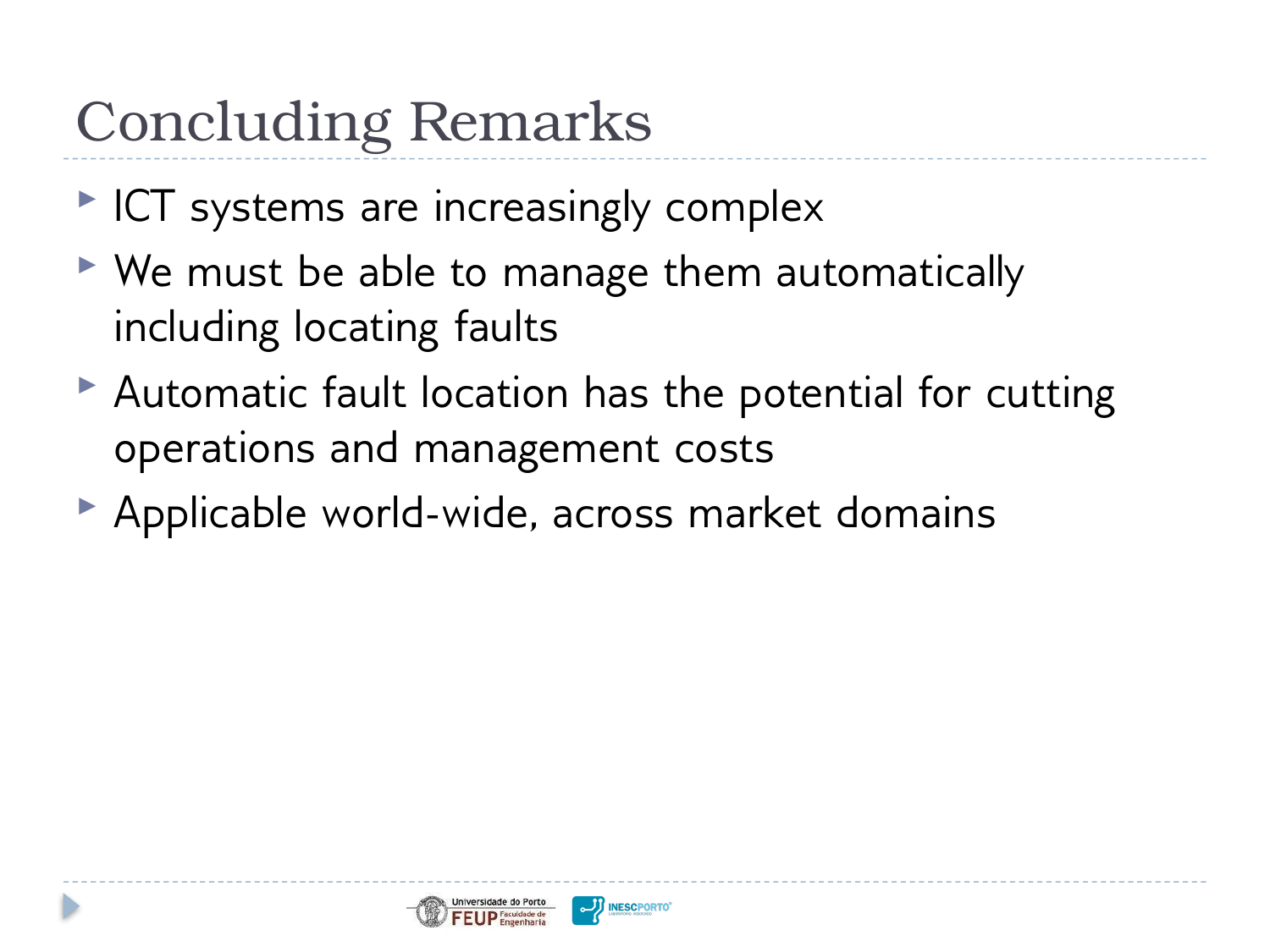

# Concluding Remarks
ICT systems are increasingly complex
We must be able to manage them automatically including locating faults
Automatic fault location has the potential for cutting operations and management costs
Applicable world-wide, across market domains